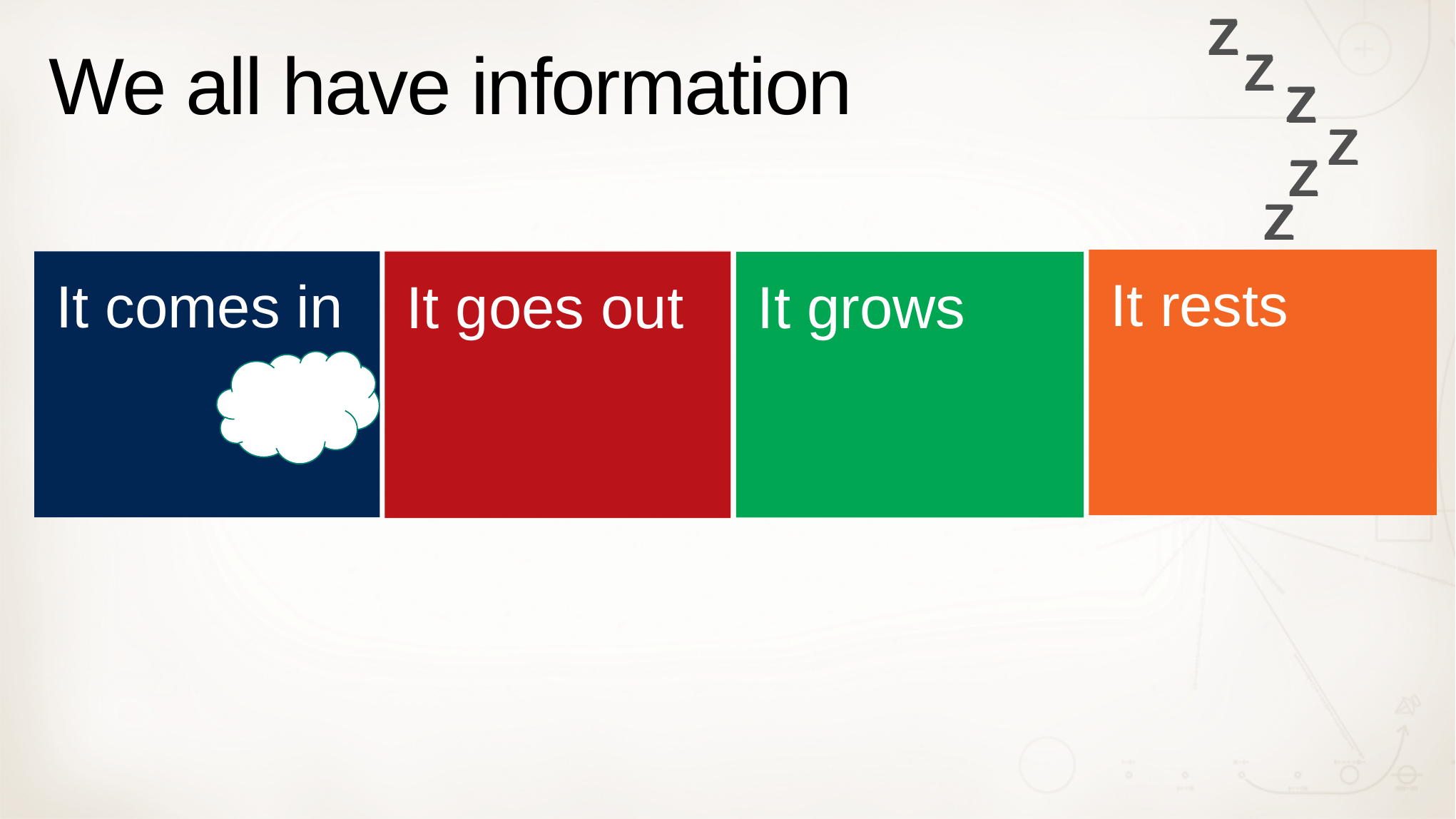

z
z
z
z
z
z
# We all have information
z
z
z
z
z
z
z
z
z
z
z
z
It rests
It goes out

It comes in
It goes out

It grows